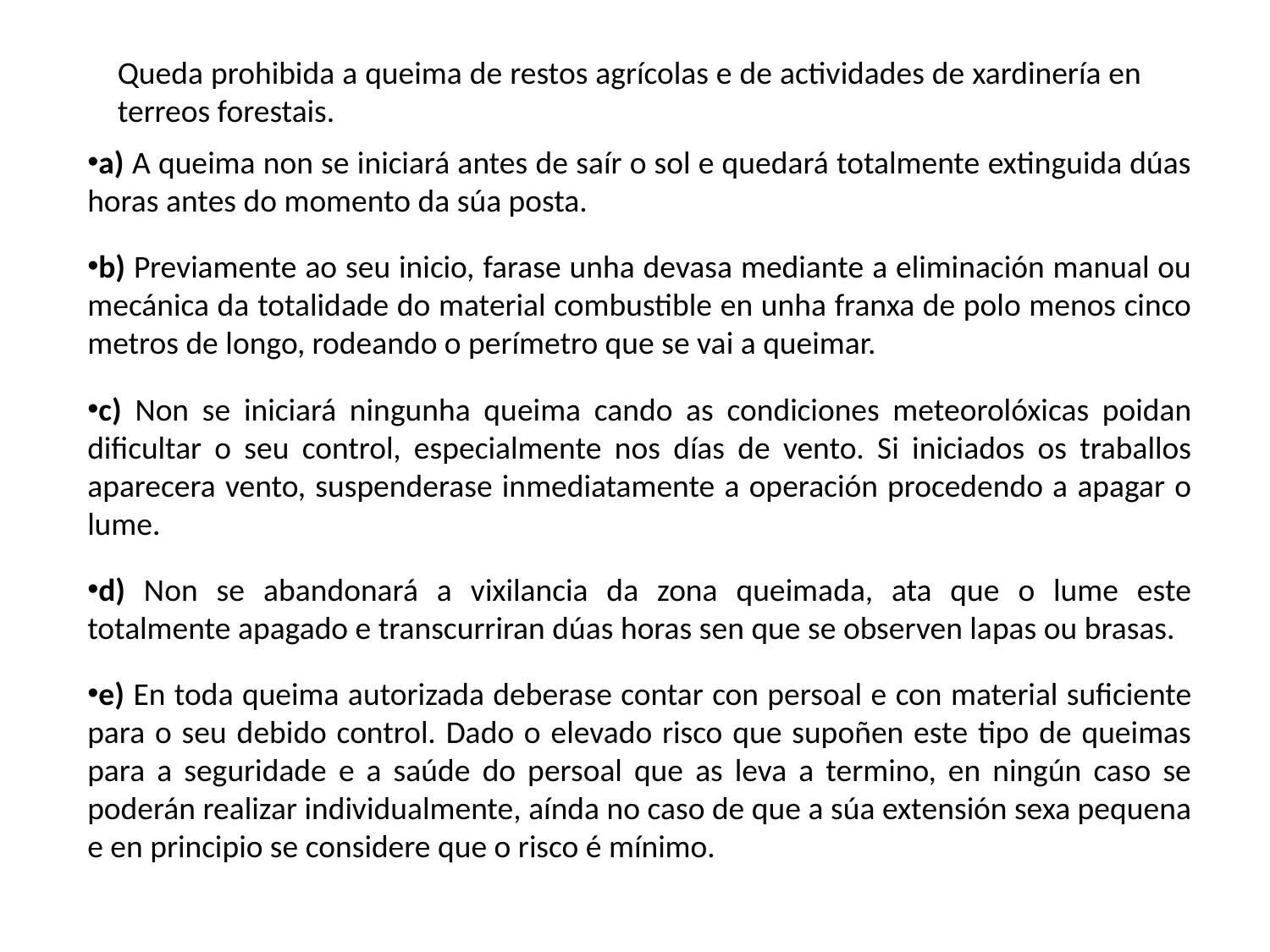

Queda prohibida a queima de restos agrícolas e de actividades de xardinería en terreos forestais.
a) A queima non se iniciará antes de saír o sol e quedará totalmente extinguida dúas horas antes do momento da súa posta.
b) Previamente ao seu inicio, farase unha devasa mediante a eliminación manual ou mecánica da totalidade do material combustible en unha franxa de polo menos cinco metros de longo, rodeando o perímetro que se vai a queimar.
c) Non se iniciará ningunha queima cando as condiciones meteorolóxicas poidan dificultar o seu control, especialmente nos días de vento. Si iniciados os traballos aparecera vento, suspenderase inmediatamente a operación procedendo a apagar o lume.
d) Non se abandonará a vixilancia da zona queimada, ata que o lume este totalmente apagado e transcurriran dúas horas sen que se observen lapas ou brasas.
e) En toda queima autorizada deberase contar con persoal e con material suficiente para o seu debido control. Dado o elevado risco que supoñen este tipo de queimas para a seguridade e a saúde do persoal que as leva a termino, en ningún caso se poderán realizar individualmente, aínda no caso de que a súa extensión sexa pequena e en principio se considere que o risco é mínimo.